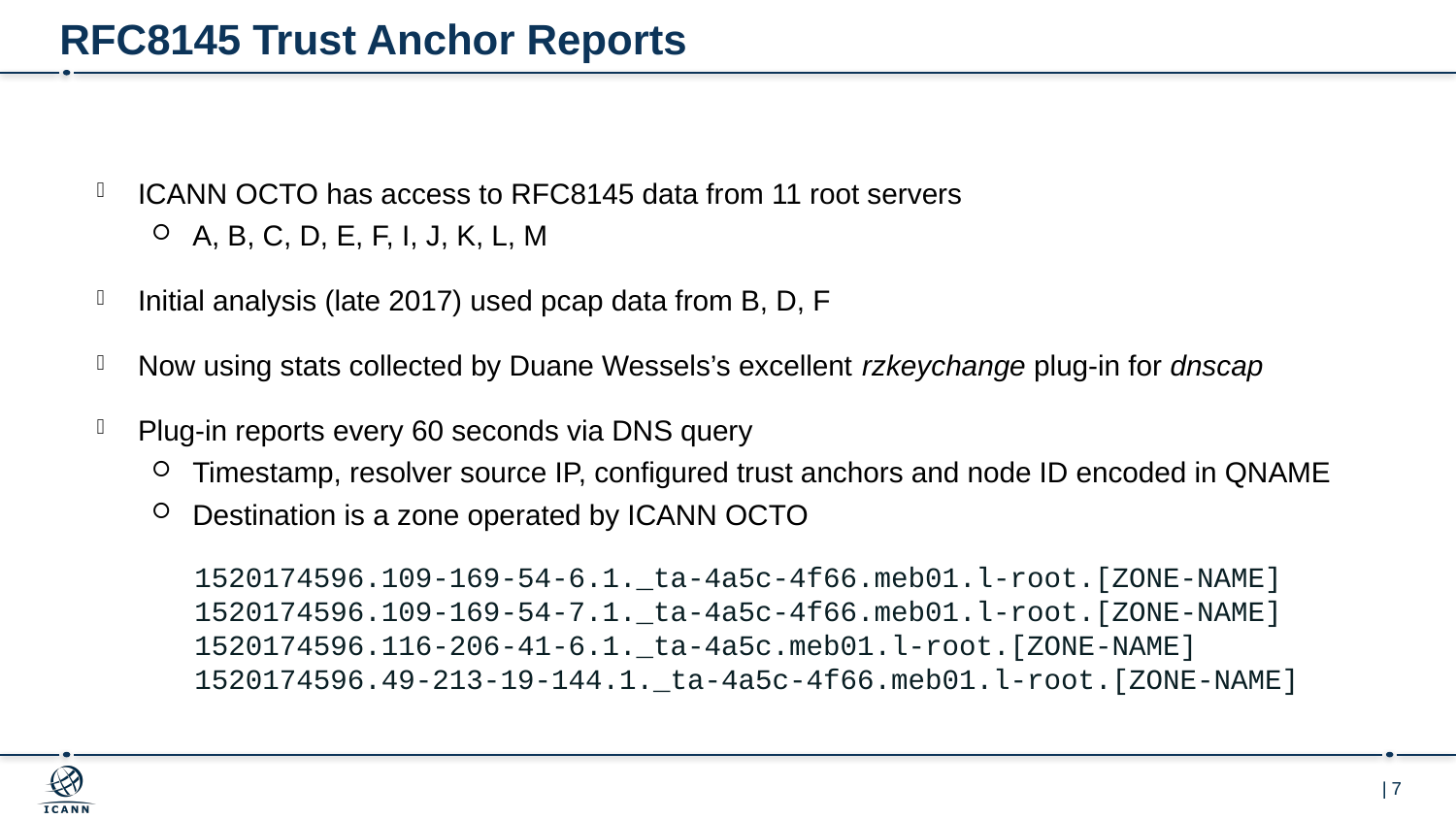

# RFC8145 Trust Anchor Reports
ICANN OCTO has access to RFC8145 data from 11 root servers
A, B, C, D, E, F, I, J, K, L, M
Initial analysis (late 2017) used pcap data from B, D, F
Now using stats collected by Duane Wessels’s excellent rzkeychange plug-in for dnscap
Plug-in reports every 60 seconds via DNS query
Timestamp, resolver source IP, configured trust anchors and node ID encoded in QNAME
Destination is a zone operated by ICANN OCTO
1520174596.109-169-54-6.1._ta-4a5c-4f66.meb01.l-root.[ZONE-NAME]
1520174596.109-169-54-7.1._ta-4a5c-4f66.meb01.l-root.[ZONE-NAME]
1520174596.116-206-41-6.1._ta-4a5c.meb01.l-root.[ZONE-NAME]
1520174596.49-213-19-144.1._ta-4a5c-4f66.meb01.l-root.[ZONE-NAME]